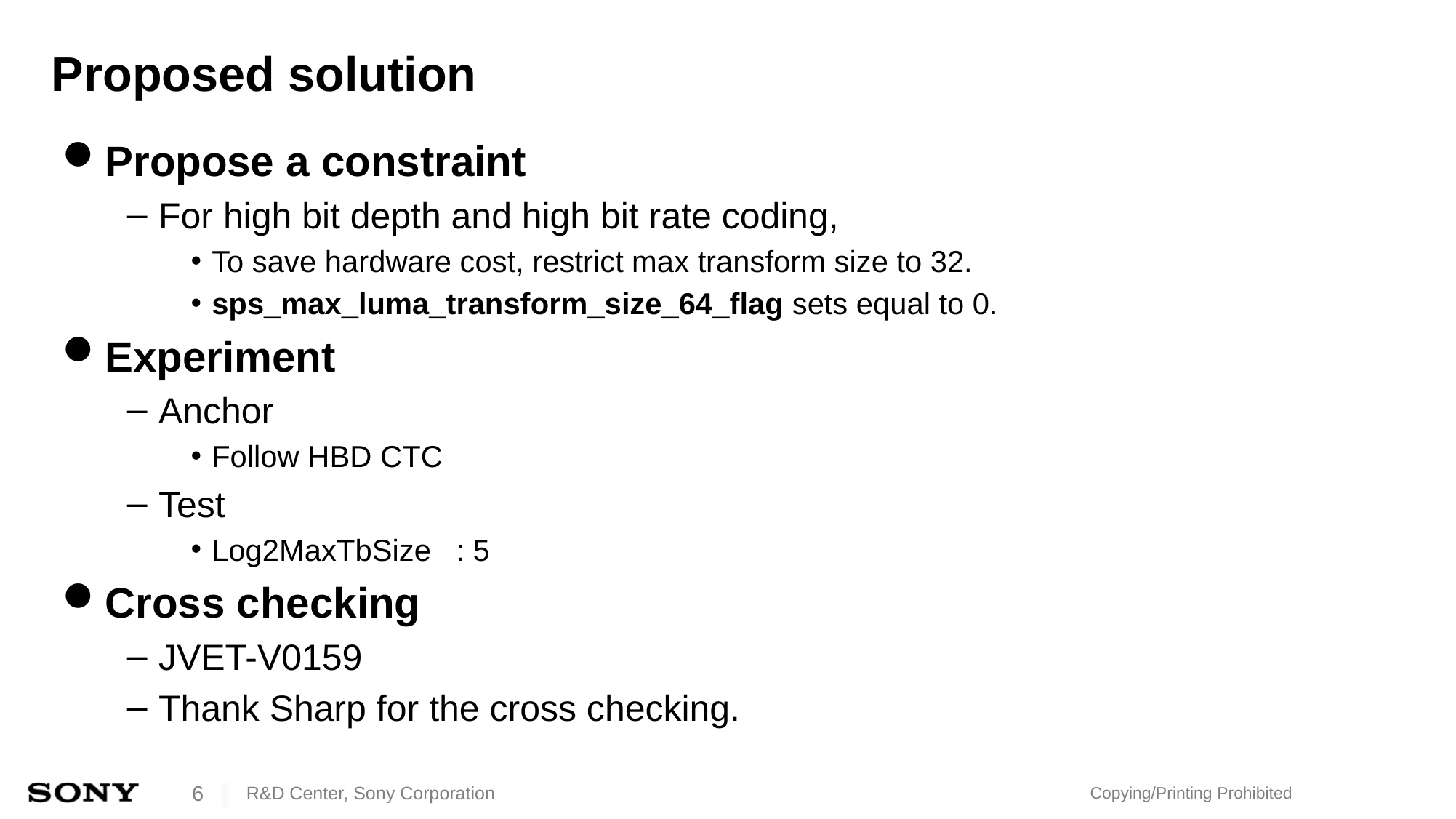

# Proposed solution
Propose a constraint
For high bit depth and high bit rate coding,
To save hardware cost, restrict max transform size to 32.
sps_max_luma_transform_size_64_flag sets equal to 0.
Experiment
Anchor
Follow HBD CTC
Test
Log2MaxTbSize   : 5
Cross checking
JVET-V0159
Thank Sharp for the cross checking.